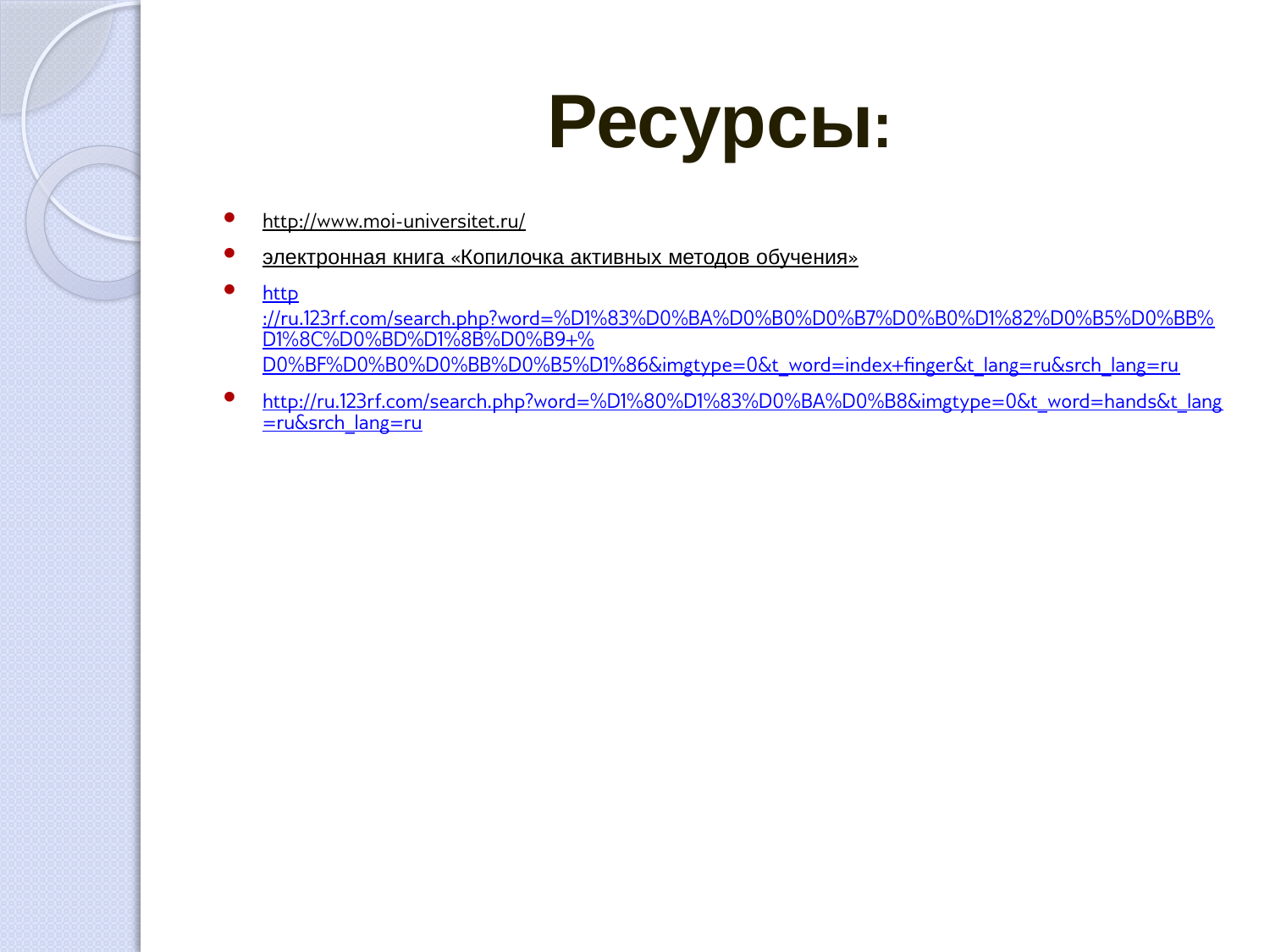

# Ресурсы:
http://www.moi-universitet.ru/
электронная книга «Копилочка активных методов обучения»
http://ru.123rf.com/search.php?word=%D1%83%D0%BA%D0%B0%D0%B7%D0%B0%D1%82%D0%B5%D0%BB%D1%8C%D0%BD%D1%8B%D0%B9+%D0%BF%D0%B0%D0%BB%D0%B5%D1%86&imgtype=0&t_word=index+finger&t_lang=ru&srch_lang=ru
http://ru.123rf.com/search.php?word=%D1%80%D1%83%D0%BA%D0%B8&imgtype=0&t_word=hands&t_lang=ru&srch_lang=ru